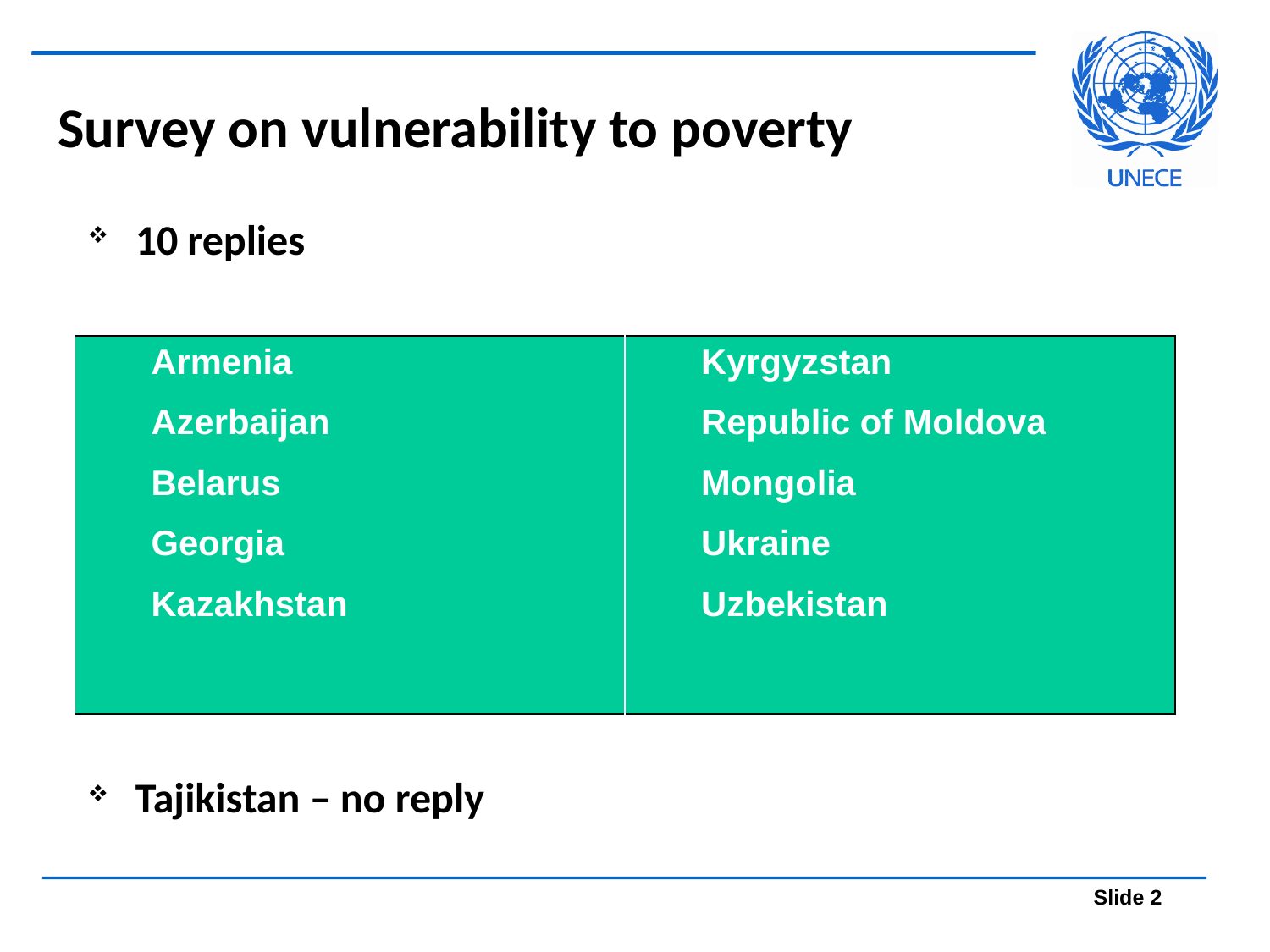

# Survey on vulnerability to poverty
10 replies

Tajikistan – no reply

| Armenia Azerbaijan Belarus Georgia Kazakhstan | Kyrgyzstan Republic of Moldova Mongolia Ukraine Uzbekistan |
| --- | --- |